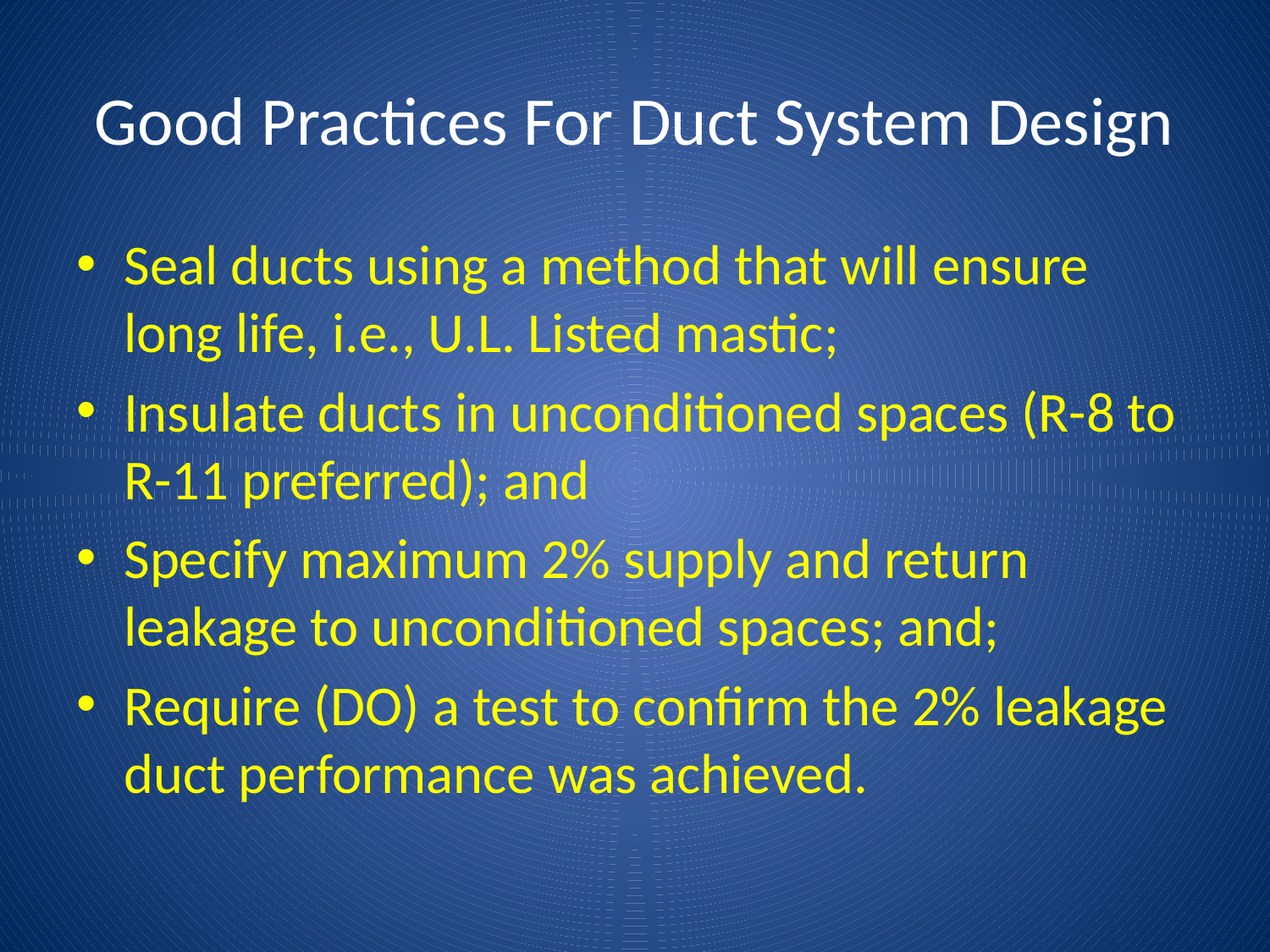

# Good Practices For Duct System Design
Seal ducts using a method that will ensure long life, i.e., U.L. Listed mastic;
Insulate ducts in unconditioned spaces (R-8 to R-11 preferred); and
Specify maximum 2% supply and return leakage to unconditioned spaces; and;
Require (DO) a test to confirm the 2% leakage duct performance was achieved.